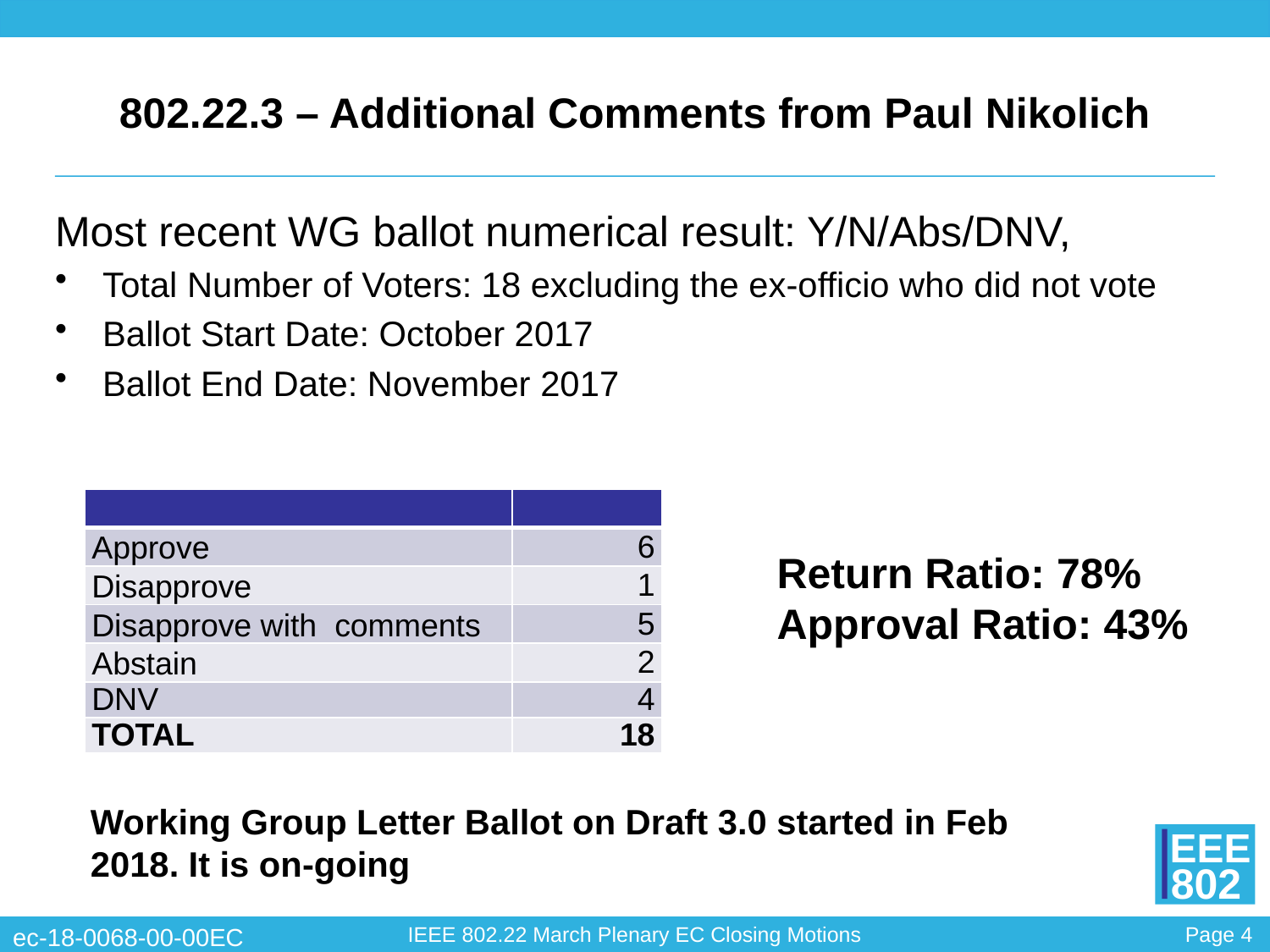

# 802.22.3 – Additional Comments from Paul Nikolich
Most recent WG ballot numerical result: Y/N/Abs/DNV,
Total Number of Voters: 18 excluding the ex-officio who did not vote
Ballot Start Date: October 2017
Ballot End Date: November 2017
|  |  |
| --- | --- |
| Approve | 6 |
| Disapprove | 1 |
| Disapprove with  comments | 5 |
| Abstain | 2 |
| DNV | 4 |
| TOTAL | 18 |

Return Ratio: 78%
Approval Ratio: 43%
Working Group Letter Ballot on Draft 3.0 started in Feb 2018. It is on-going